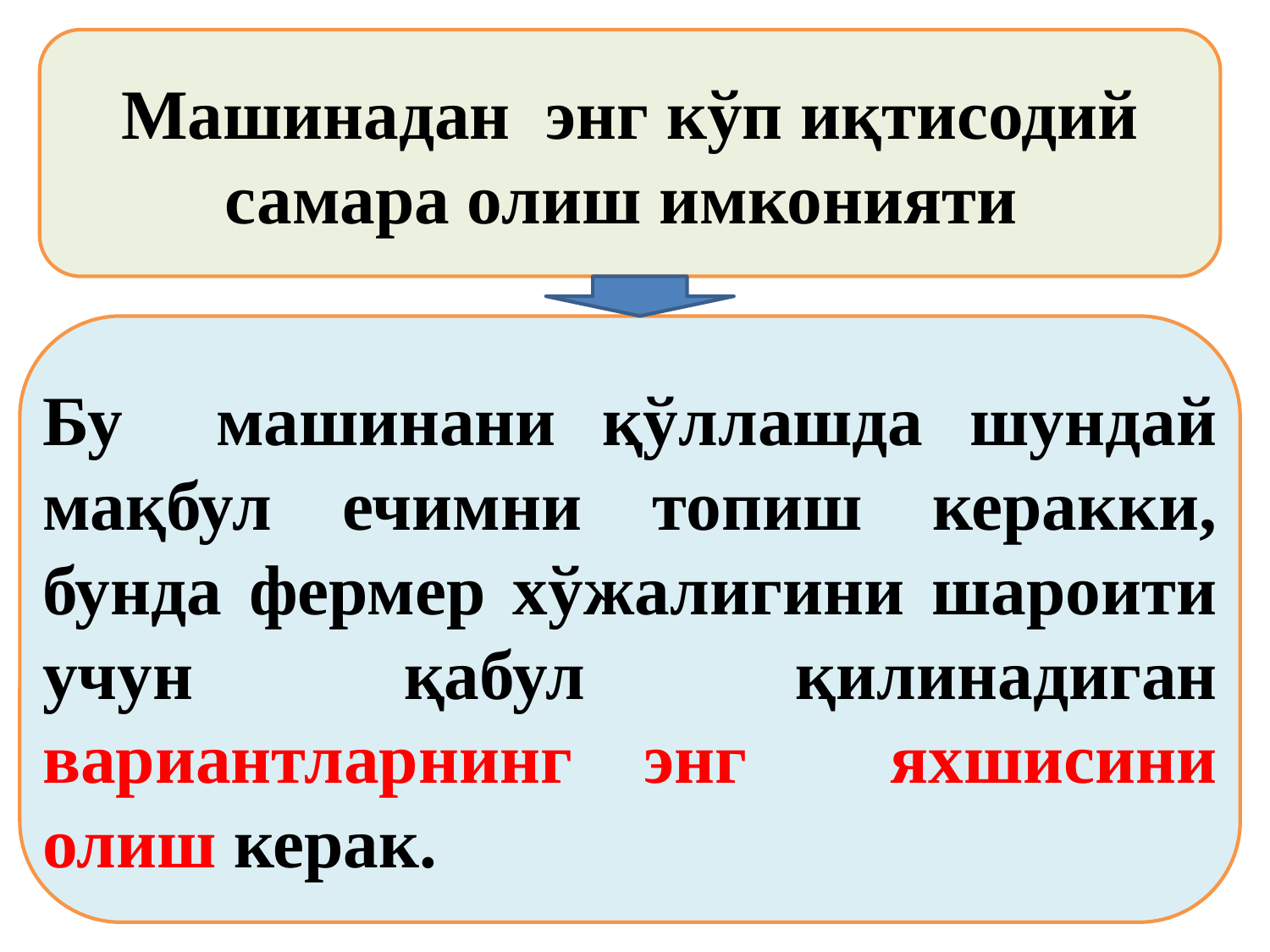

Машинадан  энг кўп иқтисодий самара олиш имконияти

Бу  машинани қўллашда шундай мақбул ечимни топиш керакки, бунда фермер хўжалигини шароити учун қабул қилинадиган вариантларнинг энг  яхшисини олиш керак.